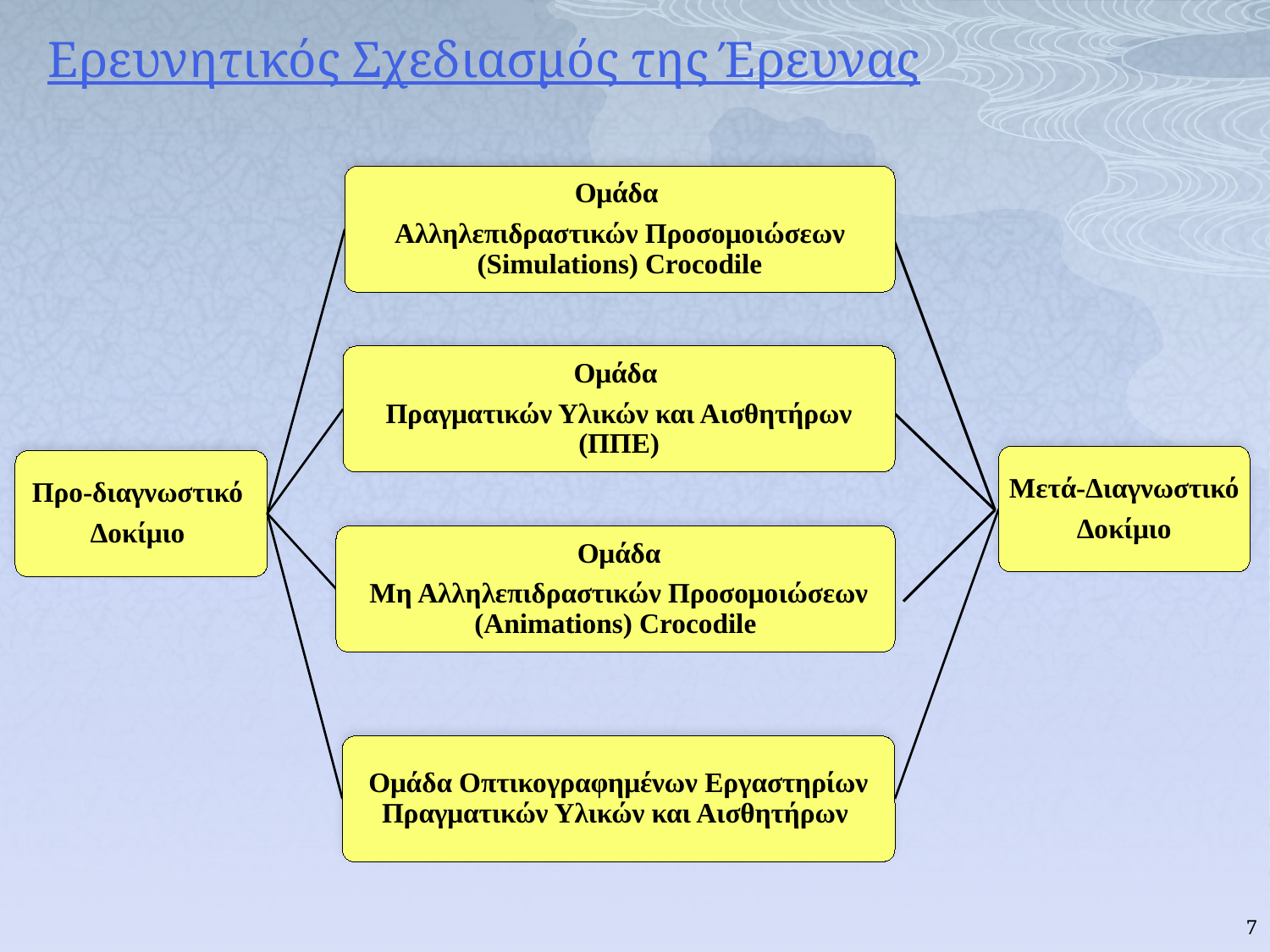

# Ερευνητικός Σχεδιασμός της Έρευνας
Προ-διαγνωστικό
Δοκίμιο

Ομάδα Οπτικογραφημένων Εργαστηρίων Πραγματικών Υλικών και Αισθητήρων

Μετά-Διαγνωστικό
Δοκίμιο

Ομάδα
Πραγματικών Υλικών και Αισθητήρων (ΠΠΕ)

Oμάδα
Αλληλεπιδραστικών Προσομοιώσεων (Simulations) Crocodile

 Ομάδα
 Μη Αλληλεπιδραστικών Προσομοιώσεων (Animations) Crocodile
7